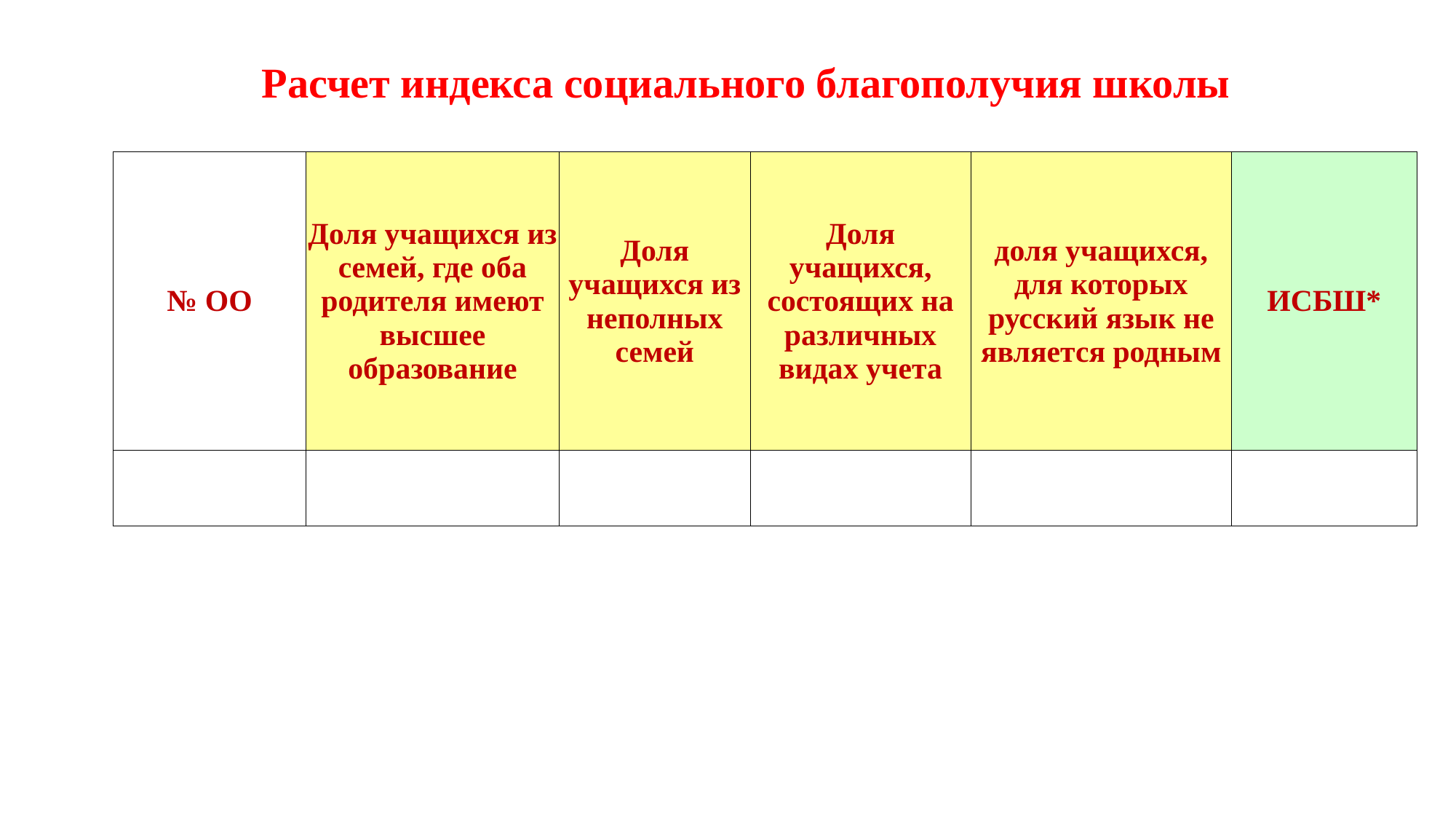

# Расчет индекса социального благополучия школы
| № ОО | Доля учащихся из семей, где оба родителя имеют высшее образование | Доля учащихся из неполных семей | Доля учащихся, состоящих на различных видах учета | доля учащихся, для которых русский язык не является родным | ИСБШ\* |
| --- | --- | --- | --- | --- | --- |
|  |  |  |  |  |  |